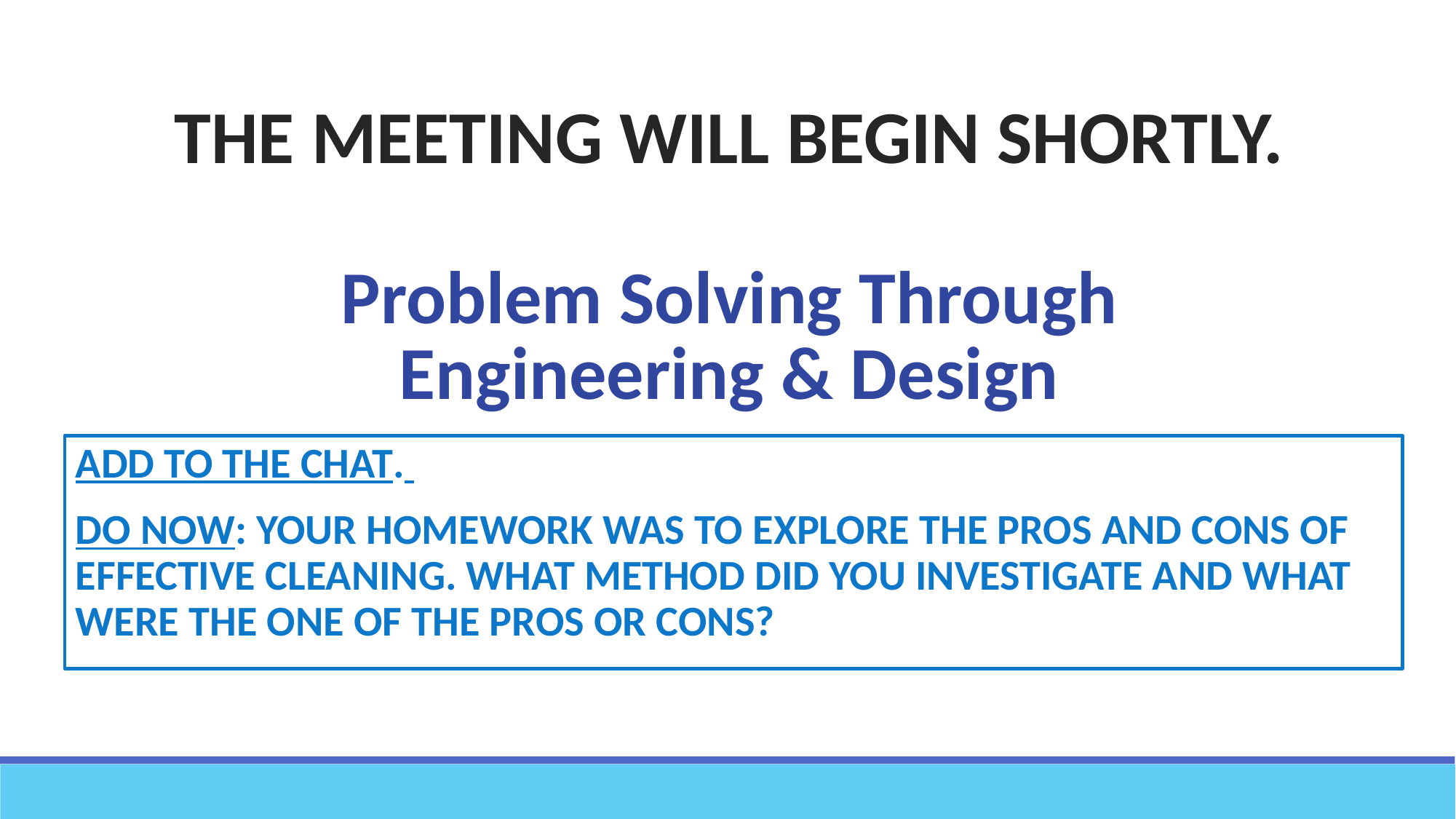

# THE MEETING WILL BEGIN SHORTLY. Problem Solving Through Engineering & Design
ADD TO THE CHAT.
DO NOW: YOUR HOMEWORK WAS TO EXPLORE THE PROS AND CONS OF EFFECTIVE CLEANING. WHAT METHOD DID YOU INVESTIGATE AND WHAT WERE THE ONE OF THE PROS OR CONS?